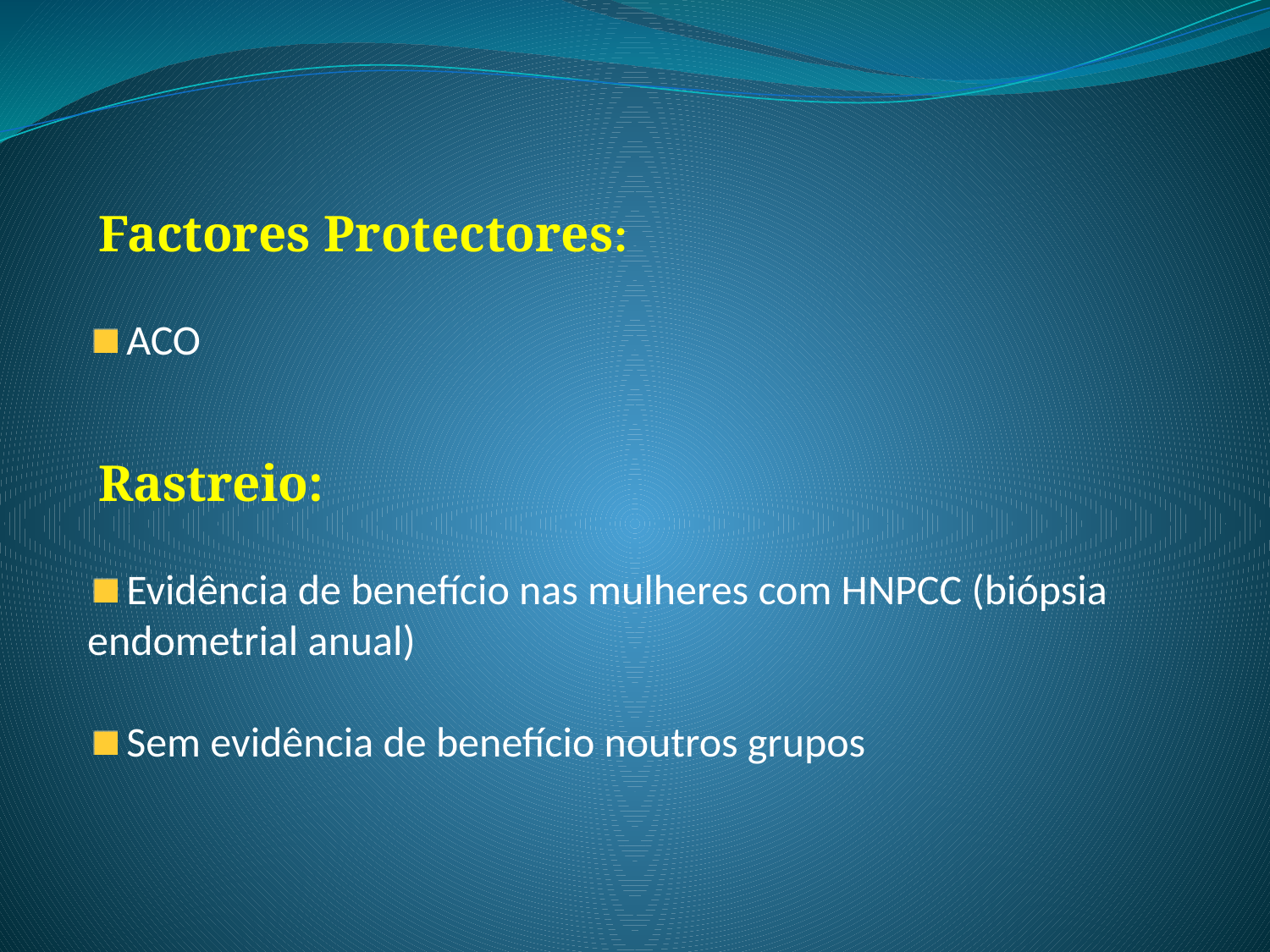

Factores Protectores:

 ACO
 Rastreio:

 Evidência de benefício nas mulheres com HNPCC (biópsia endometrial anual)

 Sem evidência de benefício noutros grupos